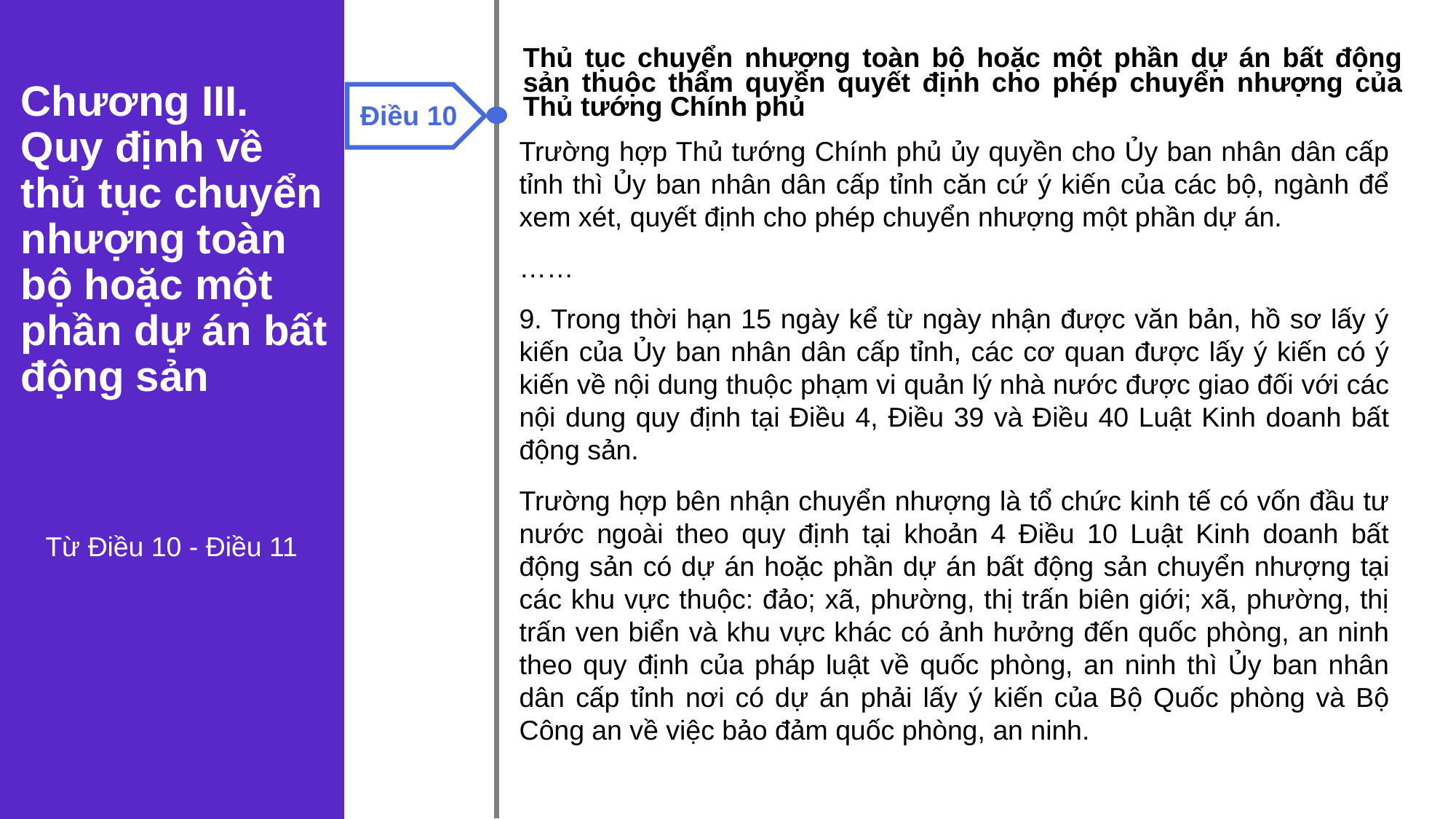

Thủ tục chuyển nhượng toàn bộ hoặc một phần dự án bất động sản thuộc thẩm quyền quyết định cho phép chuyển nhượng của Thủ tướng Chính phủ

Điều 10

Chương III. Quy định về thủ tục chuyển nhượng toàn bộ hoặc một phần dự án bất động sản
Trường hợp Thủ tướng Chính phủ ủy quyền cho Ủy ban nhân dân cấp tỉnh thì Ủy ban nhân dân cấp tỉnh căn cứ ý kiến của các bộ, ngành để xem xét, quyết định cho phép chuyển nhượng một phần dự án.
……
9. Trong thời hạn 15 ngày kể từ ngày nhận được văn bản, hồ sơ lấy ý kiến của Ủy ban nhân dân cấp tỉnh, các cơ quan được lấy ý kiến có ý kiến về nội dung thuộc phạm vi quản lý nhà nước được giao đối với các nội dung quy định tại Điều 4, Điều 39 và Điều 40 Luật Kinh doanh bất động sản.
Trường hợp bên nhận chuyển nhượng là tổ chức kinh tế có vốn đầu tư nước ngoài theo quy định tại khoản 4 Điều 10 Luật Kinh doanh bất động sản có dự án hoặc phần dự án bất động sản chuyển nhượng tại các khu vực thuộc: đảo; xã, phường, thị trấn biên giới; xã, phường, thị trấn ven biển và khu vực khác có ảnh hưởng đến quốc phòng, an ninh theo quy định của pháp luật về quốc phòng, an ninh thì Ủy ban nhân dân cấp tỉnh nơi có dự án phải lấy ý kiến của Bộ Quốc phòng và Bộ Công an về việc bảo đảm quốc phòng, an ninh.

Từ Điều 10 - Điều 11